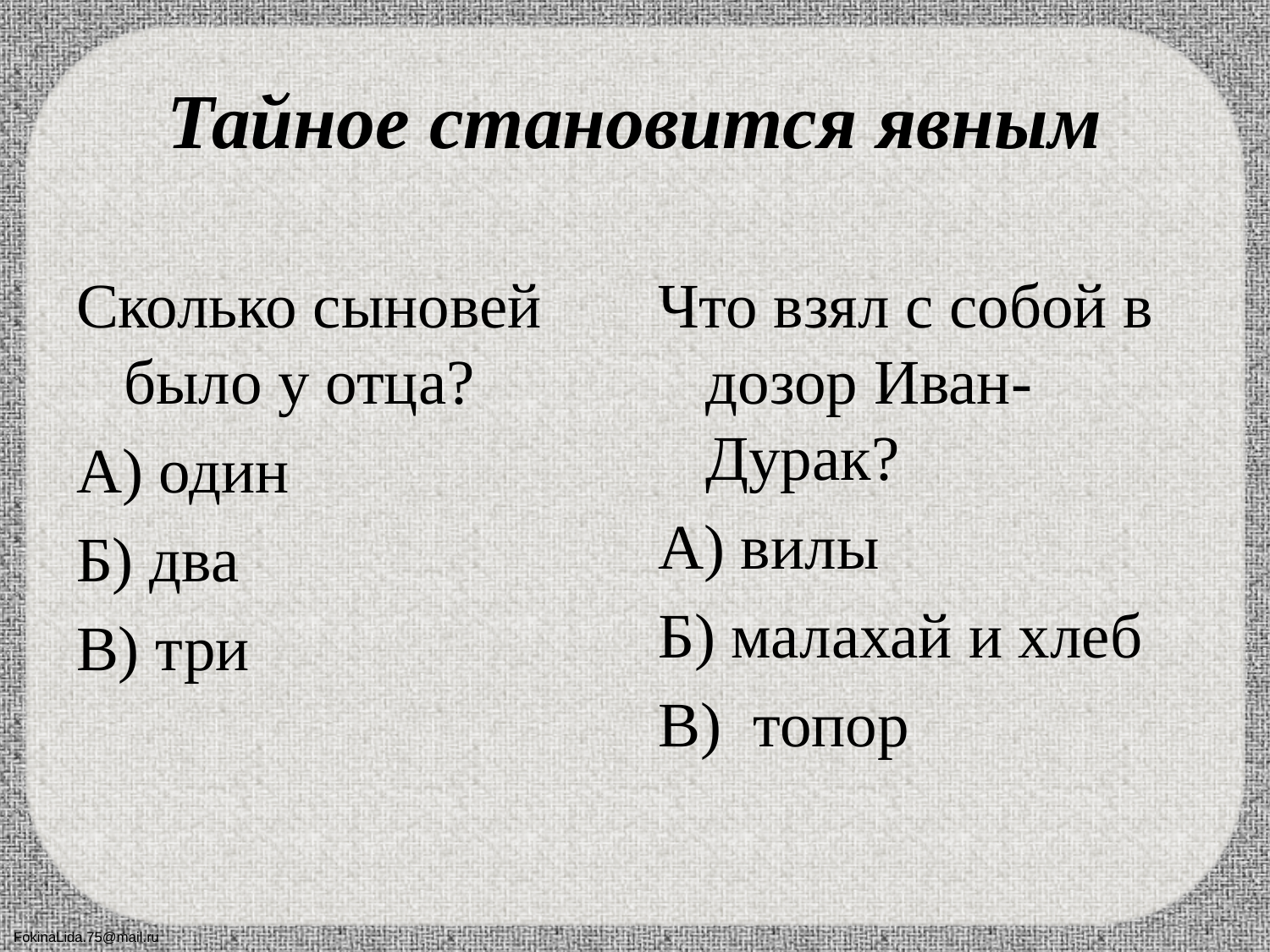

# Тайное становится явным
Сколько сыновей было у отца?
А) один
Б) два
В) три

Что взял с собой в дозор Иван-Дурак?
А) вилы
Б) малахай и хлеб
В)  топор